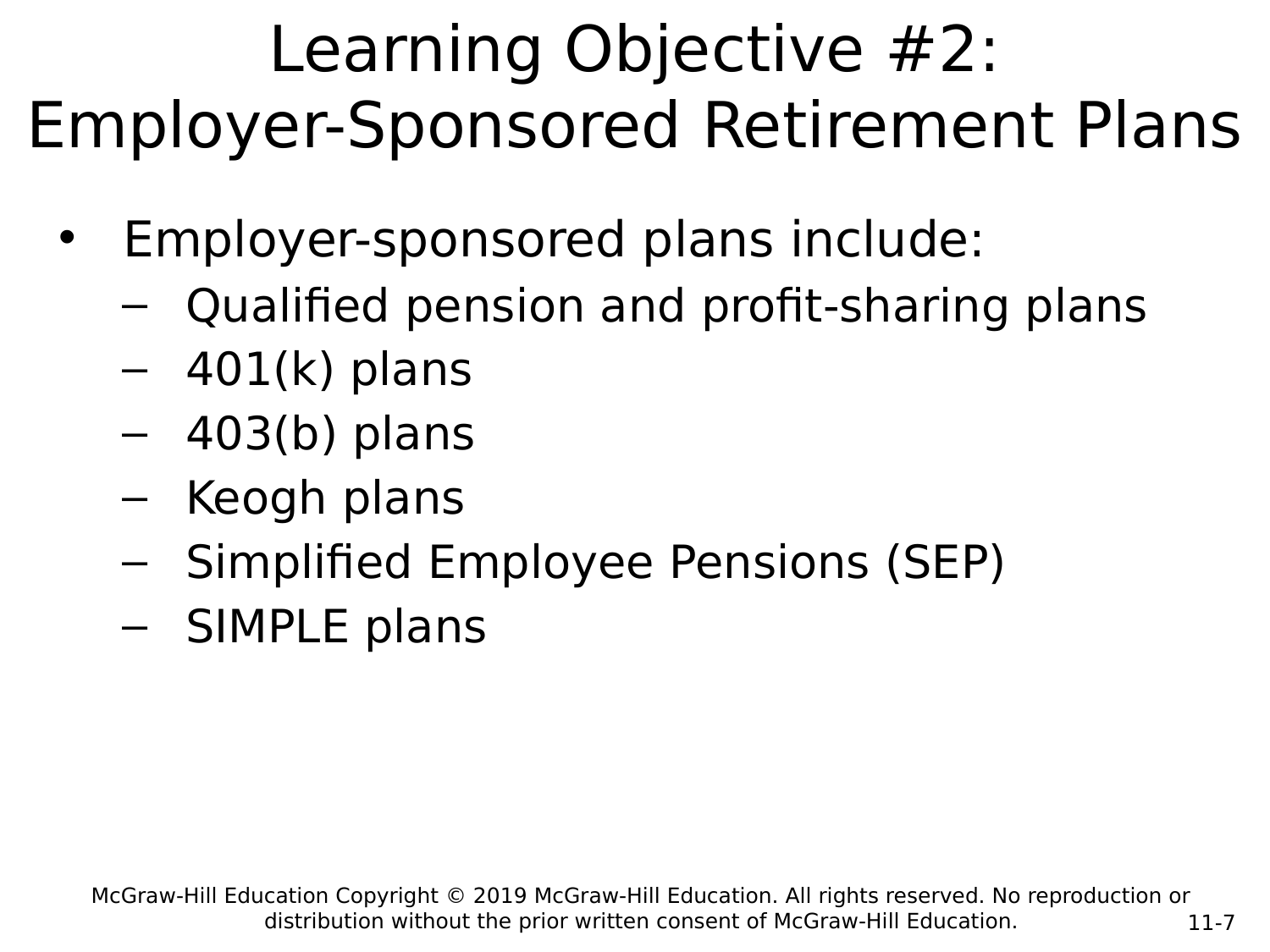

# Learning Objective #2: Employer-Sponsored Retirement Plans
Employer-sponsored plans include:
Qualified pension and profit-sharing plans
401(k) plans
403(b) plans
Keogh plans
Simplified Employee Pensions (SEP)
SIMPLE plans
McGraw-Hill Education Copyright © 2019 McGraw-Hill Education. All rights reserved. No reproduction or distribution without the prior written consent of McGraw-Hill Education.
11-7